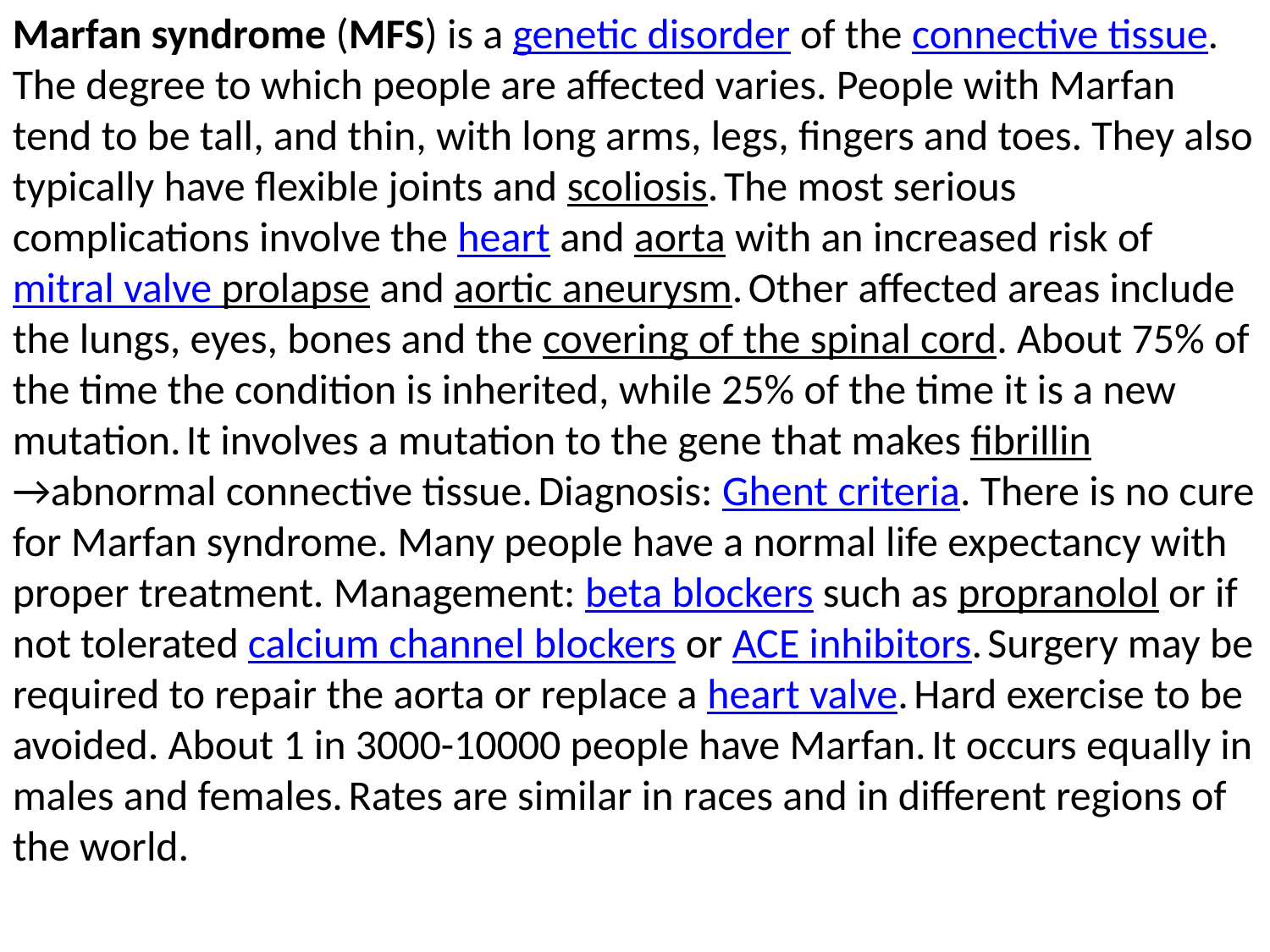

Marfan syndrome (MFS) is a genetic disorder of the connective tissue. The degree to which people are affected varies. People with Marfan tend to be tall, and thin, with long arms, legs, fingers and toes. They also typically have flexible joints and scoliosis. The most serious complications involve the heart and aorta with an increased risk of mitral valve prolapse and aortic aneurysm. Other affected areas include the lungs, eyes, bones and the covering of the spinal cord. About 75% of the time the condition is inherited, while 25% of the time it is a new mutation. It involves a mutation to the gene that makes fibrillin →abnormal connective tissue. Diagnosis: Ghent criteria. There is no cure for Marfan syndrome. Many people have a normal life expectancy with proper treatment. Management: beta blockers such as propranolol or if not tolerated calcium channel blockers or ACE inhibitors. Surgery may be required to repair the aorta or replace a heart valve. Hard exercise to be avoided. About 1 in 3000-10000 people have Marfan. It occurs equally in males and females. Rates are similar in races and in different regions of the world.